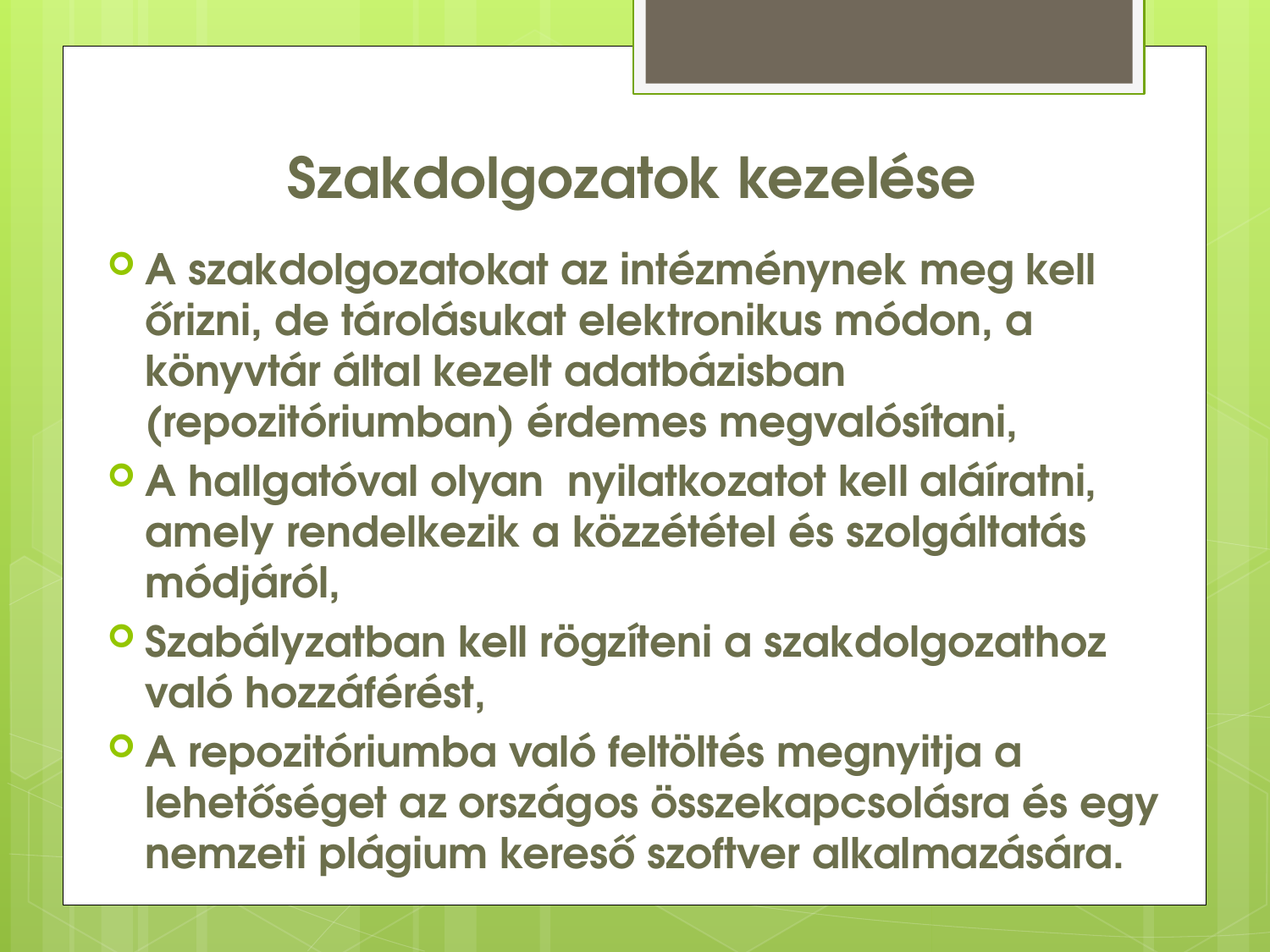

# Szakdolgozatok kezelése
A szakdolgozatokat az intézménynek meg kell őrizni, de tárolásukat elektronikus módon, a könyvtár által kezelt adatbázisban (repozitóriumban) érdemes megvalósítani,
A hallgatóval olyan  nyilatkozatot kell aláíratni, amely rendelkezik a közzététel és szolgáltatás módjáról,
Szabályzatban kell rögzíteni a szakdolgozathoz való hozzáférést,
A repozitóriumba való feltöltés megnyitja a lehetőséget az országos összekapcsolásra és egy nemzeti plágium kereső szoftver alkalmazására.